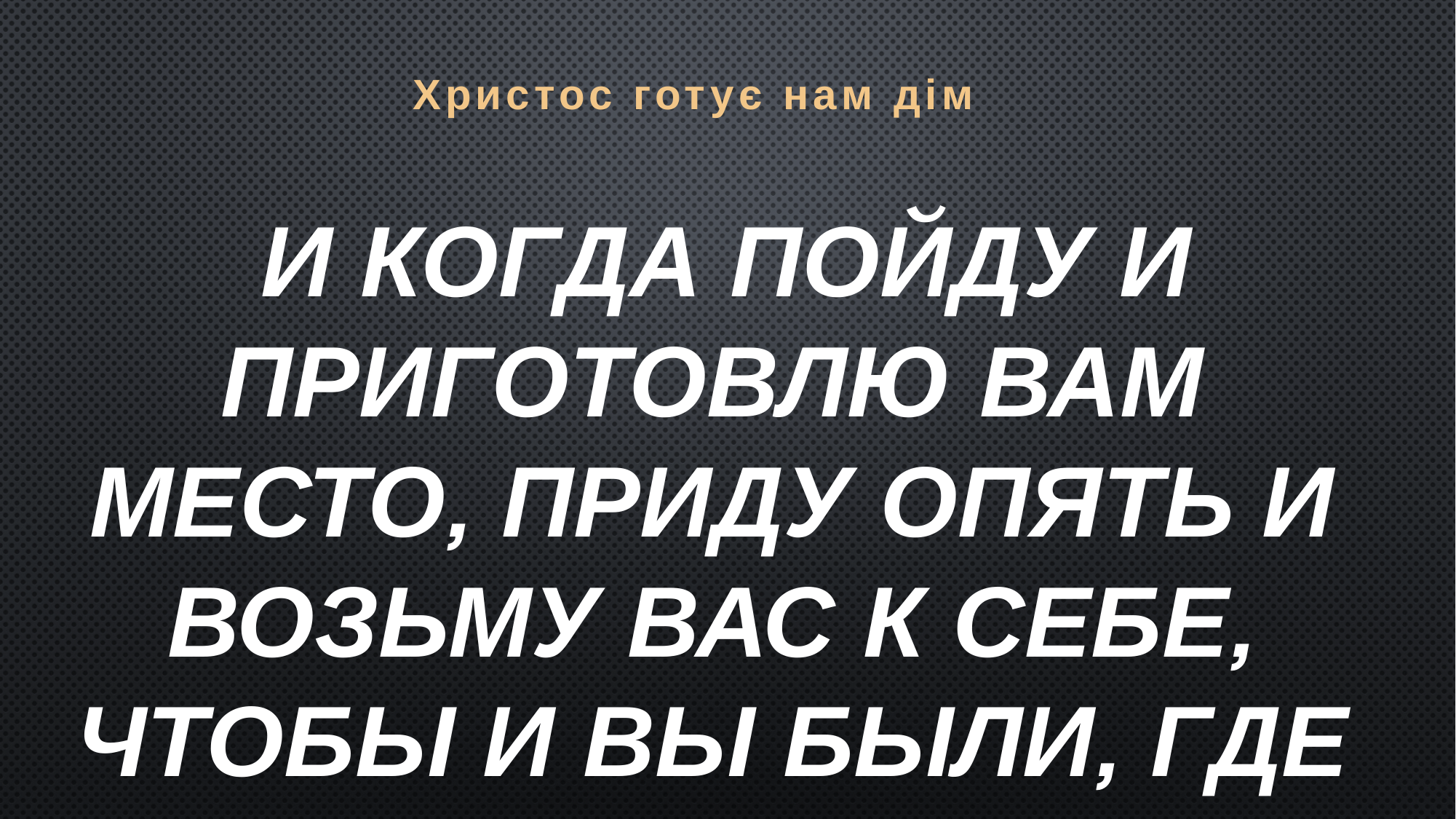

Христос готує нам дім
 И когда пойду и приготовлю вам место, приду опять и возьму вас к Себе, чтобы и вы были, где Я» Ин.14:2-3